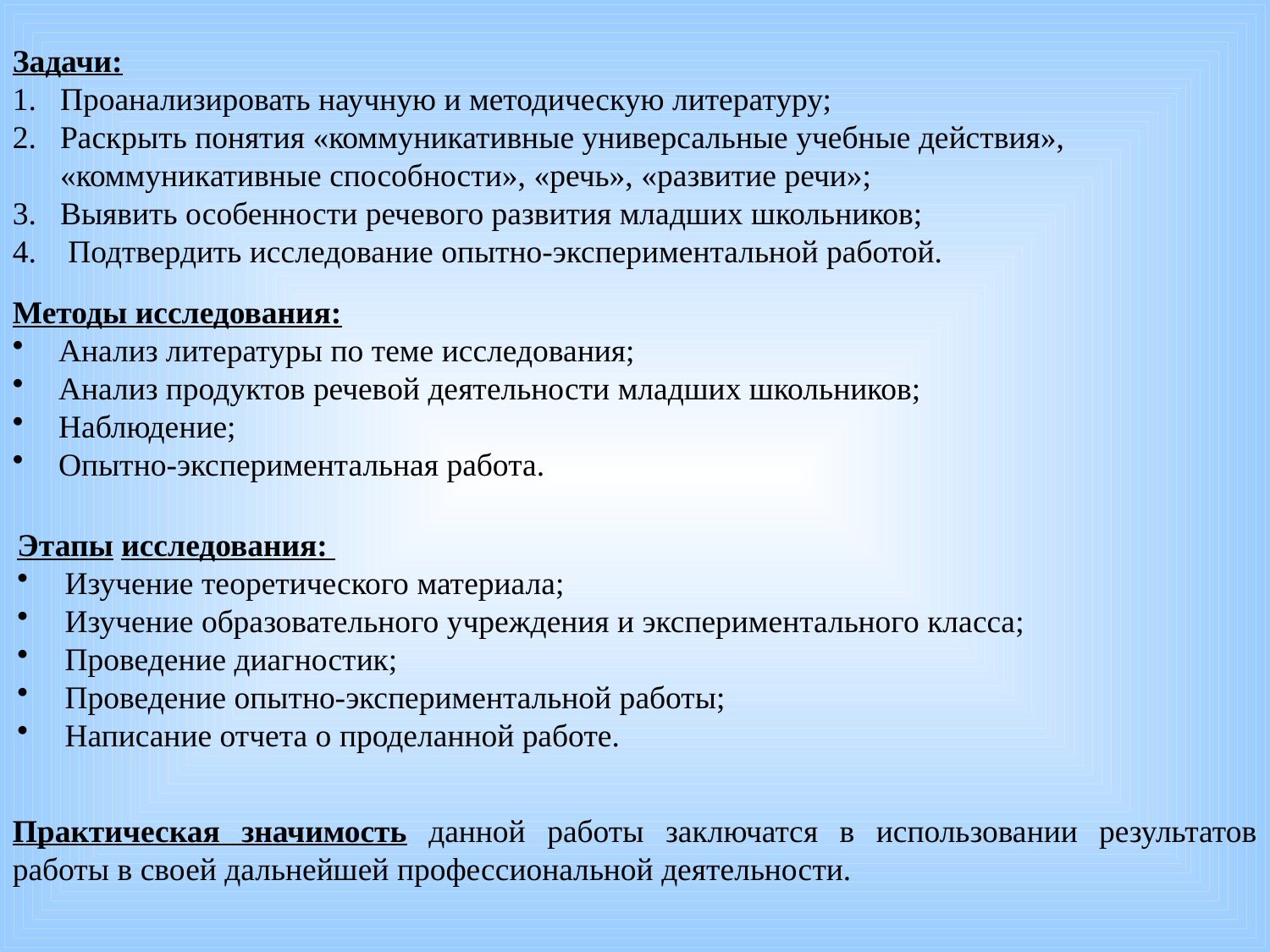

Задачи:
Проанализировать научную и методическую литературу;
Раскрыть понятия «коммуникативные универсальные учебные действия», «коммуникативные способности», «речь», «развитие речи»;
Выявить особенности речевого развития младших школьников;
 Подтвердить исследование опытно-экспериментальной работой.
Методы исследования:
  Анализ литературы по теме исследования;
  Анализ продуктов речевой деятельности младших школьников;
  Наблюдение;
  Опытно-экспериментальная работа.
Этапы исследования:
Изучение теоретического материала;
Изучение образовательного учреждения и экспериментального класса;
Проведение диагностик;
Проведение опытно-экспериментальной работы;
Написание отчета о проделанной работе.
Практическая значимость данной работы заключатся в использовании результатов работы в своей дальнейшей профессиональной деятельности.